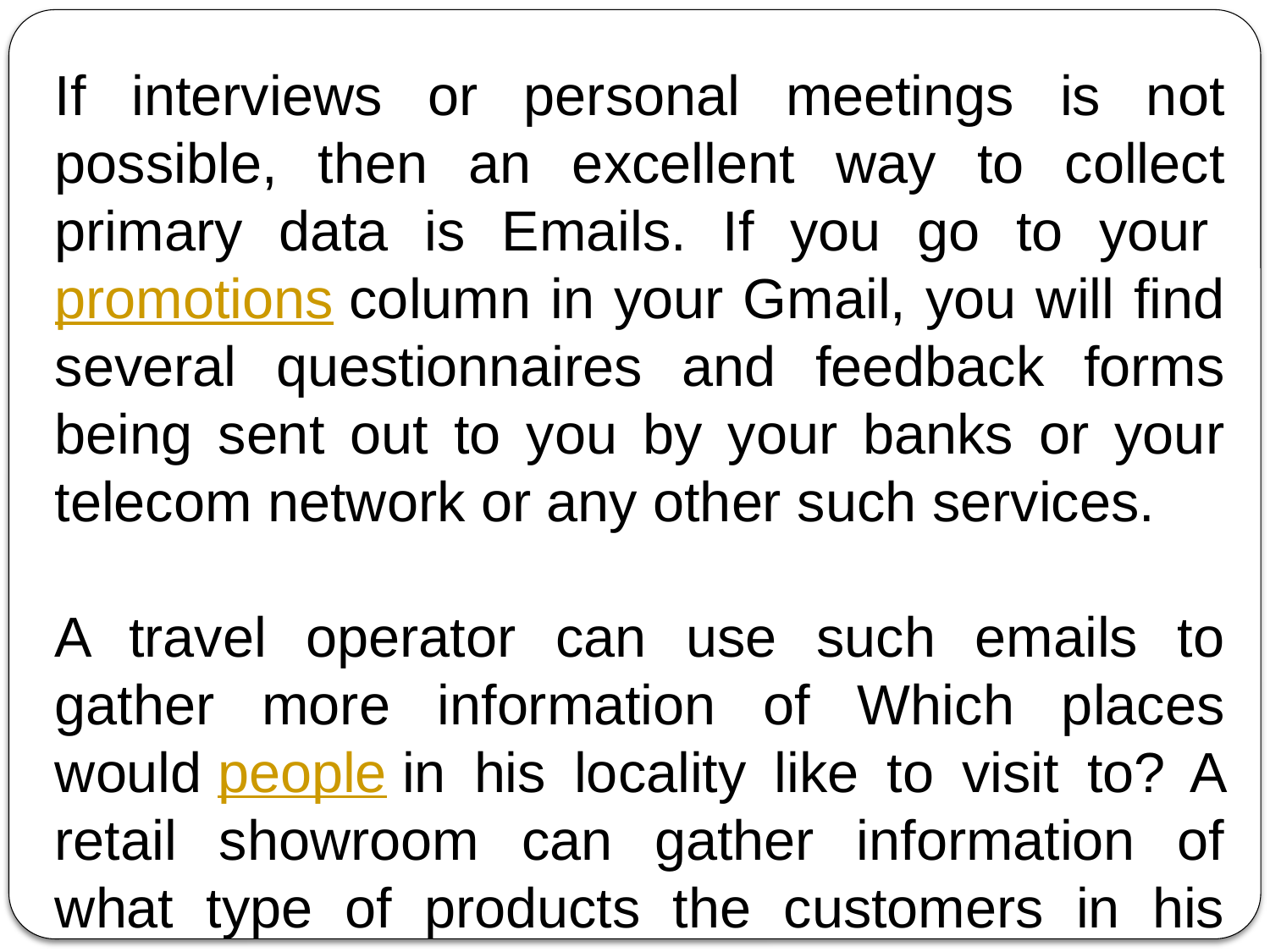

If interviews or personal meetings is not possible, then an excellent way to collect primary data is Emails. If you go to your promotions column in your Gmail, you will find several questionnaires and feedback forms being sent out to you by your banks or your telecom network or any other such services.

A travel operator can use such emails to gather more information of Which places would people in his locality like to visit to? A retail showroom can gather information of what type of products the customers in his locality would like to buy?